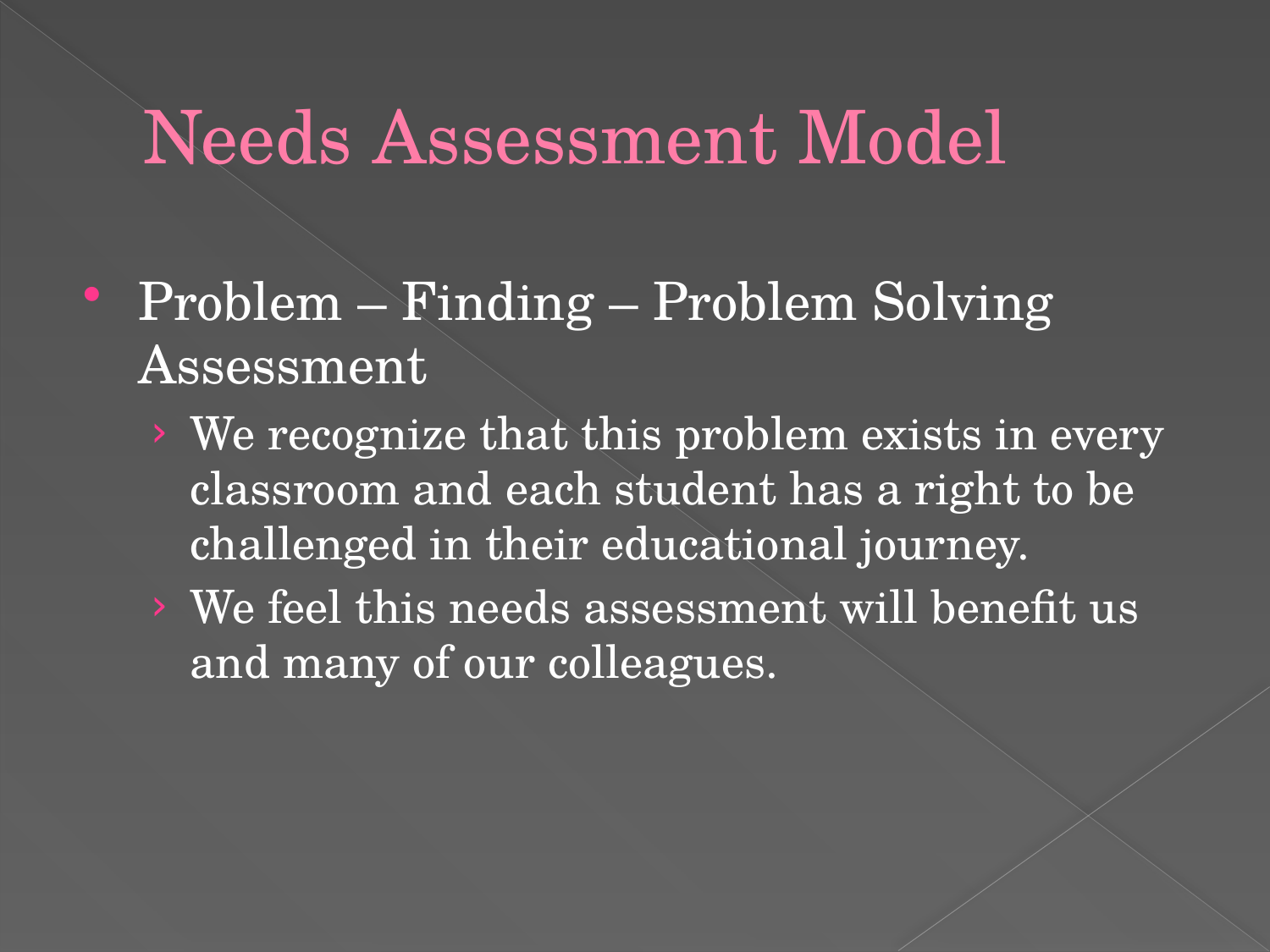

# Needs Assessment Model
Problem – Finding – Problem Solving Assessment
We recognize that this problem exists in every classroom and each student has a right to be challenged in their educational journey.
We feel this needs assessment will benefit us and many of our colleagues.